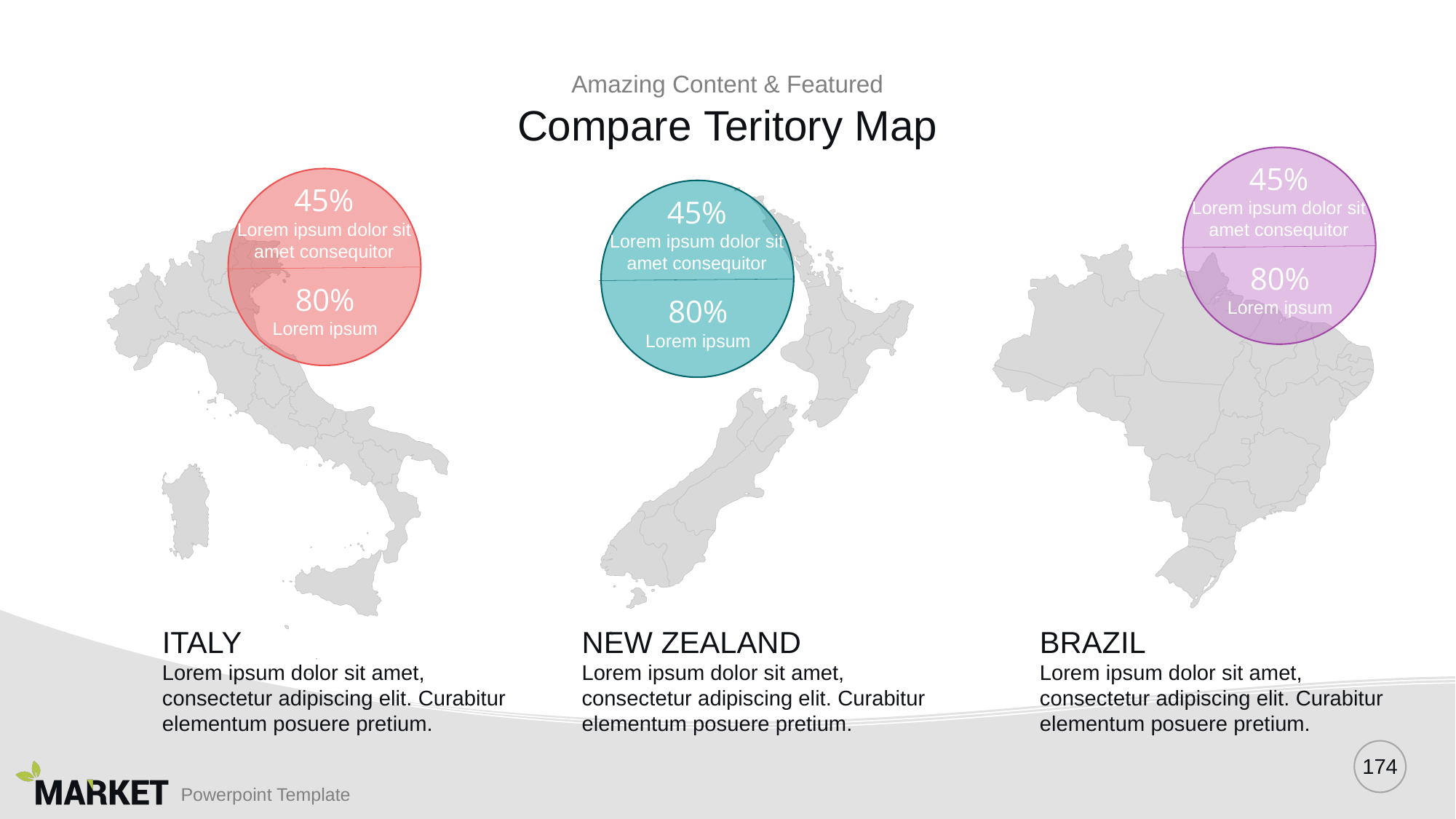

Amazing Content & Featured
# Compare Teritory Map

45%
Lorem ipsum dolor sit amet consequitor
80%
Lorem ipsum

45%
Lorem ipsum dolor sit amet consequitor
80%
Lorem ipsum

45%
Lorem ipsum dolor sit amet consequitor
80%
Lorem ipsum

ITALY
Lorem ipsum dolor sit amet, consectetur adipiscing elit. Curabitur elementum posuere pretium.
NEW ZEALAND
Lorem ipsum dolor sit amet, consectetur adipiscing elit. Curabitur elementum posuere pretium.
BRAZIL
Lorem ipsum dolor sit amet, consectetur adipiscing elit. Curabitur elementum posuere pretium.